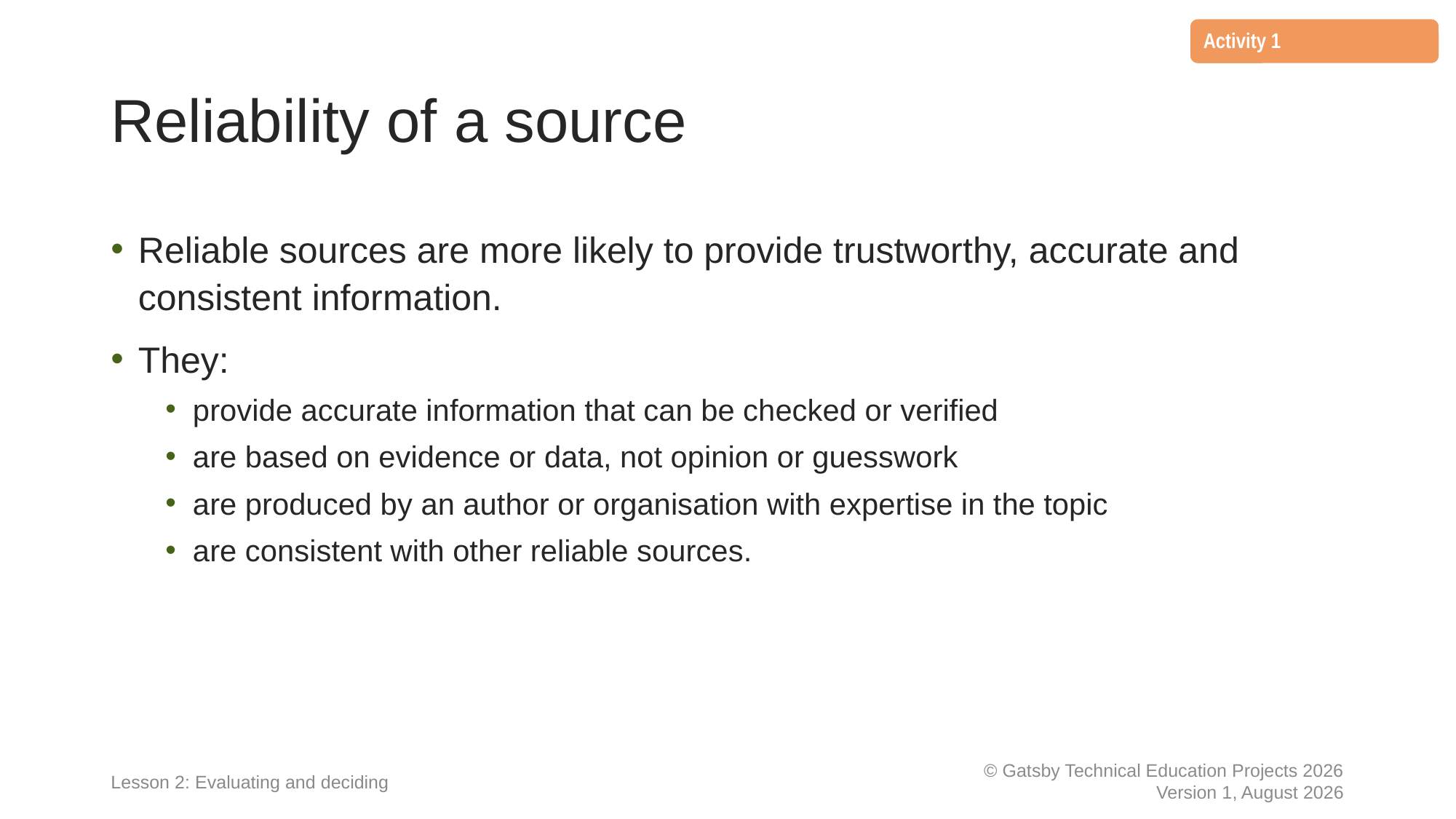

Activity 1
# Reliability of a source
Reliable sources are more likely to provide trustworthy, accurate and consistent information.
They:
provide accurate information that can be checked or verified
are based on evidence or data, not opinion or guesswork
are produced by an author or organisation with expertise in the topic
are consistent with other reliable sources.
Lesson 2: Evaluating and deciding